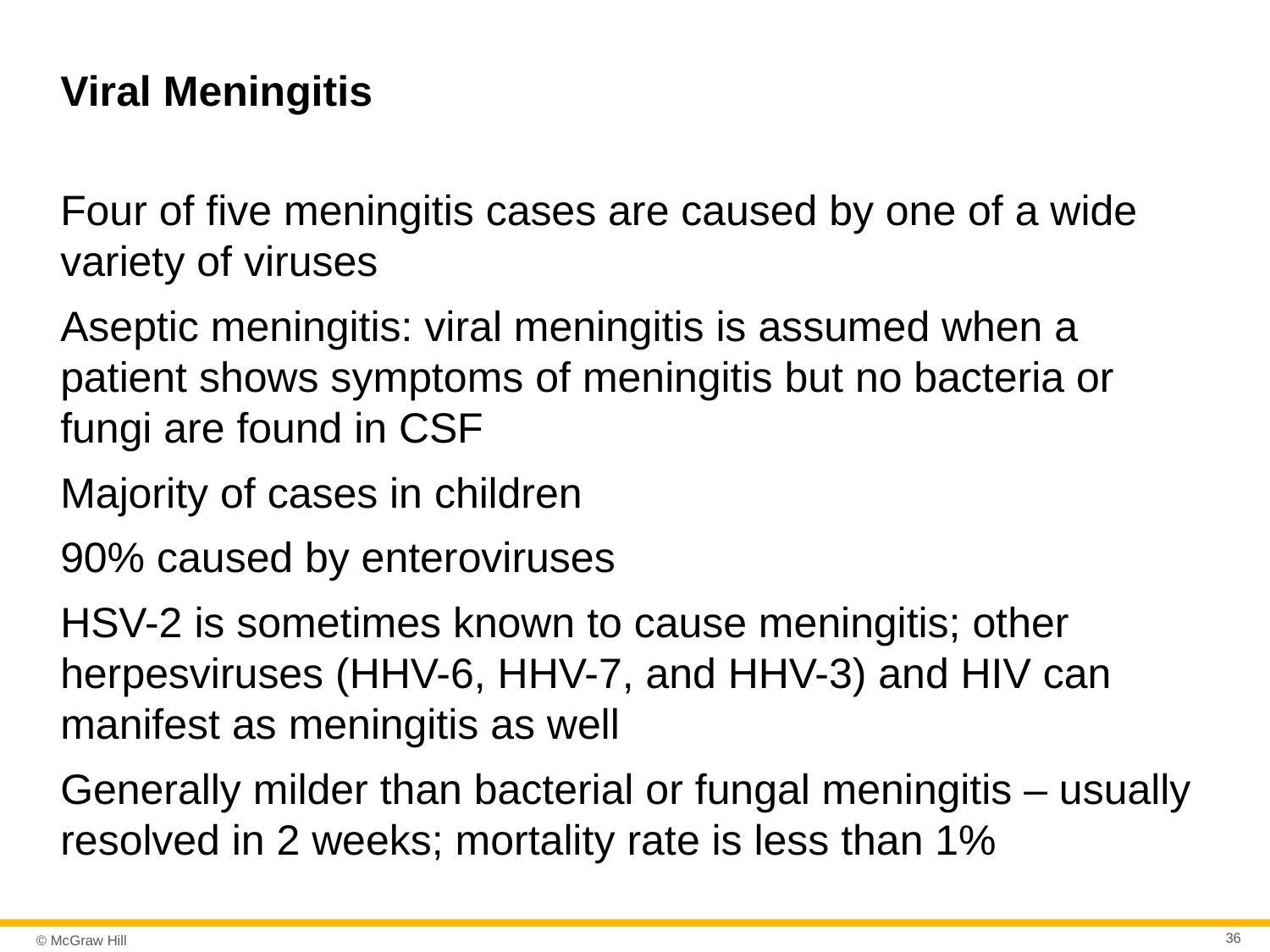

# Viral Meningitis
Four of five meningitis cases are caused by one of a wide variety of viruses
Aseptic meningitis: viral meningitis is assumed when a patient shows symptoms of meningitis but no bacteria or fungi are found in CSF
Majority of cases in children
90% caused by enteroviruses
HSV-2 is sometimes known to cause meningitis; other herpesviruses (HHV-6, HHV-7, and HHV-3) and HIV can manifest as meningitis as well
Generally milder than bacterial or fungal meningitis – usually resolved in 2 weeks; mortality rate is less than 1%